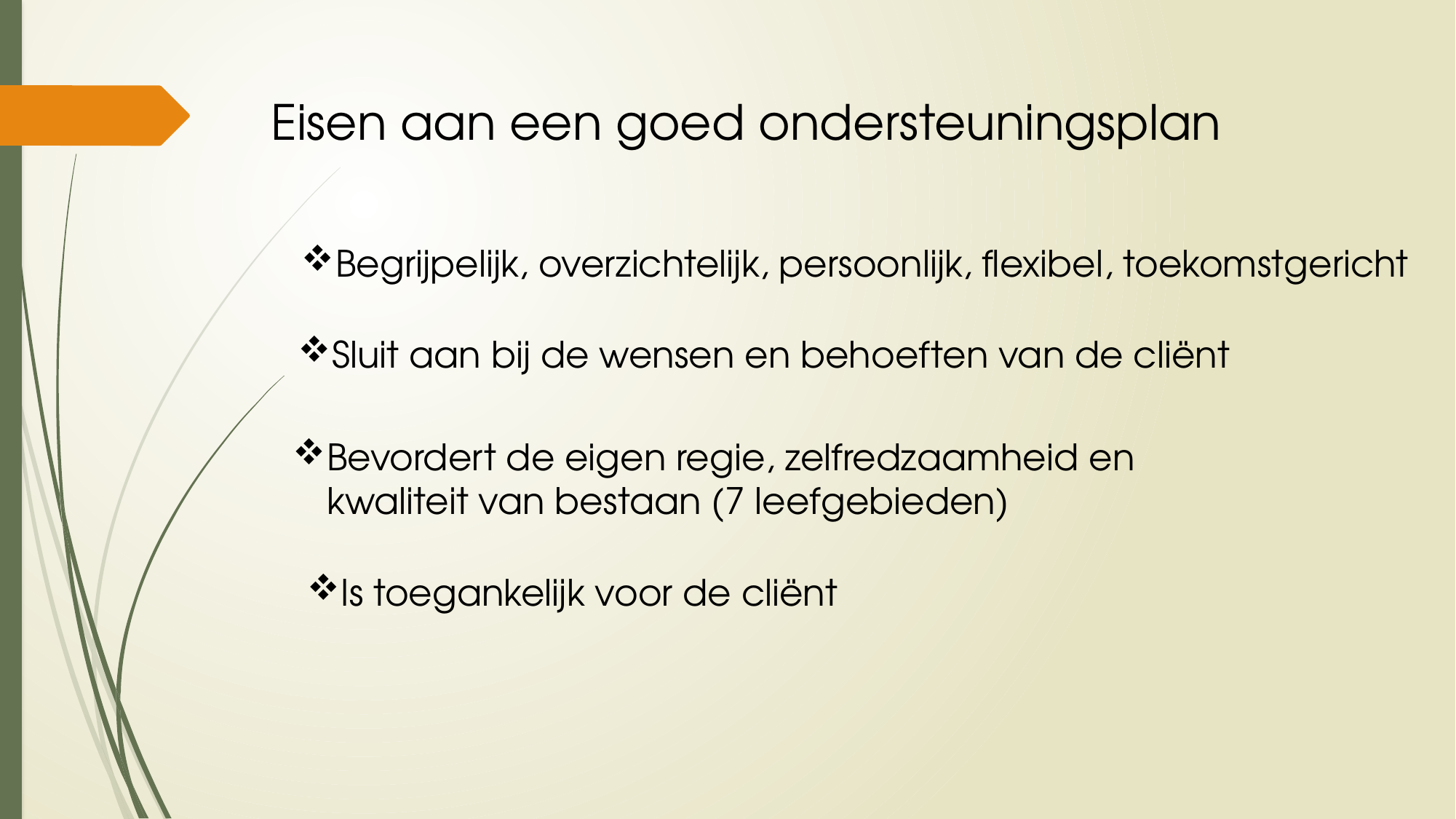

Eisen aan een goed ondersteuningsplan
Begrijpelijk, overzichtelijk, persoonlijk, flexibel, toekomstgericht

Sluit aan bij de wensen en behoeften van de cliënt
Bevordert de eigen regie, zelfredzaamheid en kwaliteit van bestaan (7 leefgebieden)
Is toegankelijk voor de cliënt